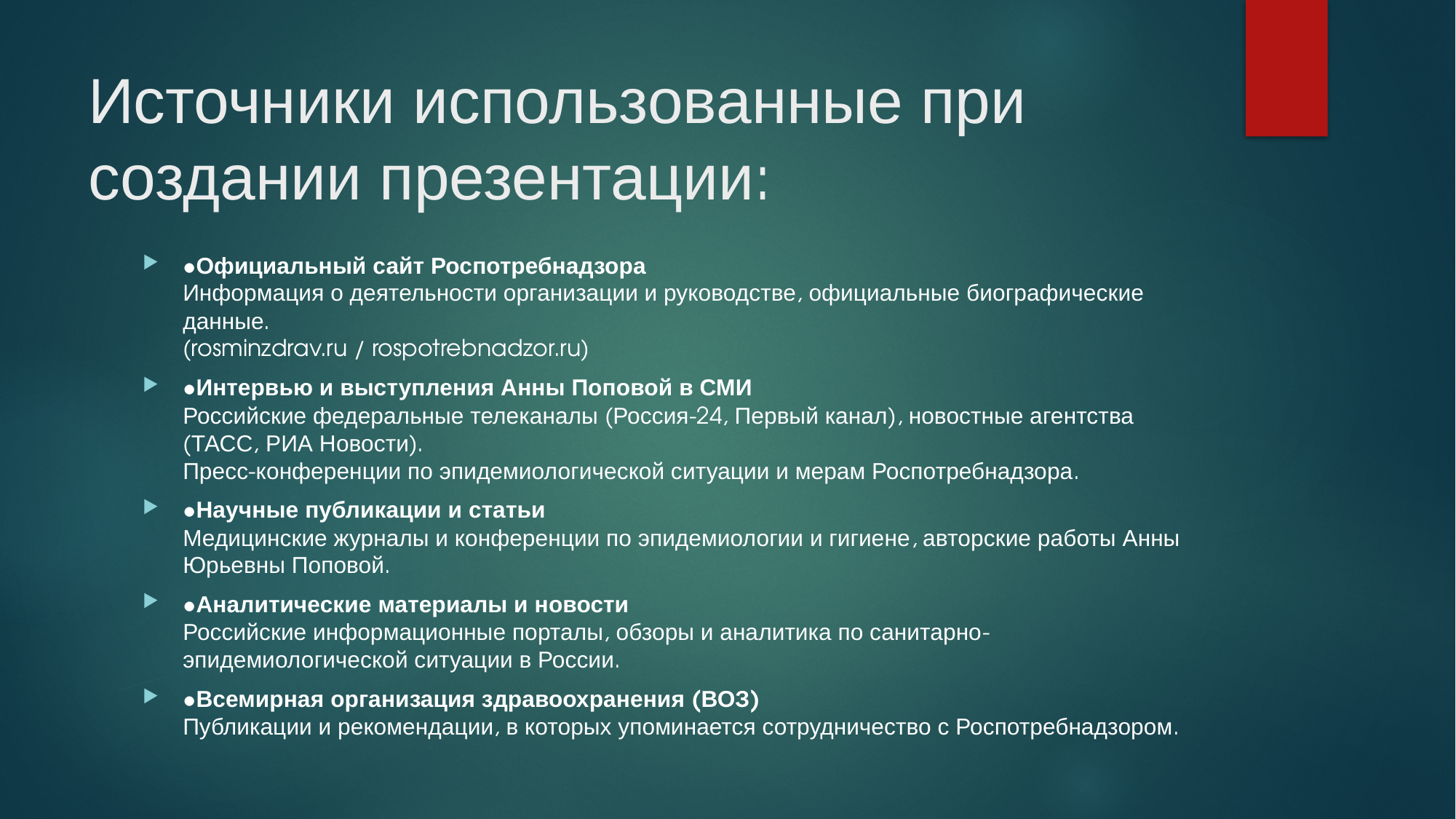

# Источники использованные при создании презентации:
•Официальный сайт Роспотребнадзора
Информация о деятельности организации и руководстве, официальные биографические данные.
(rosminzdrav.ru / rospotrebnadzor.ru)
•Интервью и выступления Анны Поповой в СМИ
Российские федеральные телеканалы (Россия-24, Первый канал), новостные агентства (ТАСС, РИА Новости).
Пресс-конференции по эпидемиологической ситуации и мерам Роспотребнадзора.
•Научные публикации и статьи
Медицинские журналы и конференции по эпидемиологии и гигиене, авторские работы Анны Юрьевны Поповой.
•Аналитические материалы и новости
Российские информационные порталы, обзоры и аналитика по санитарно-эпидемиологической ситуации в России.
•Всемирная организация здравоохранения (ВОЗ)
Публикации и рекомендации, в которых упоминается сотрудничество с Роспотребнадзором.